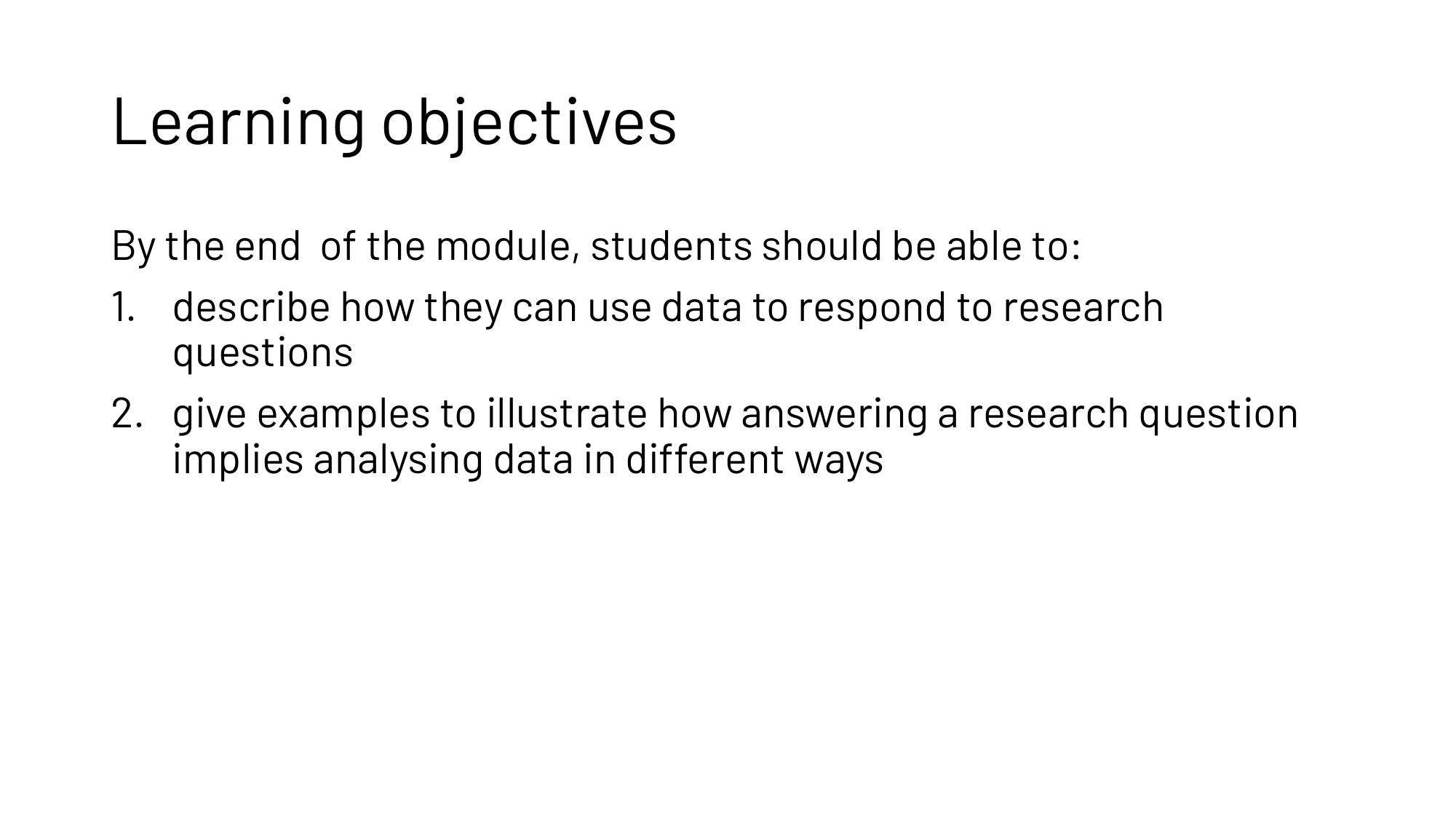

# Learning objectives
By the end  of the module, students should be able to:
describe how they can use data to respond to research questions
give examples to illustrate how answering a research question implies analysing data in different ways